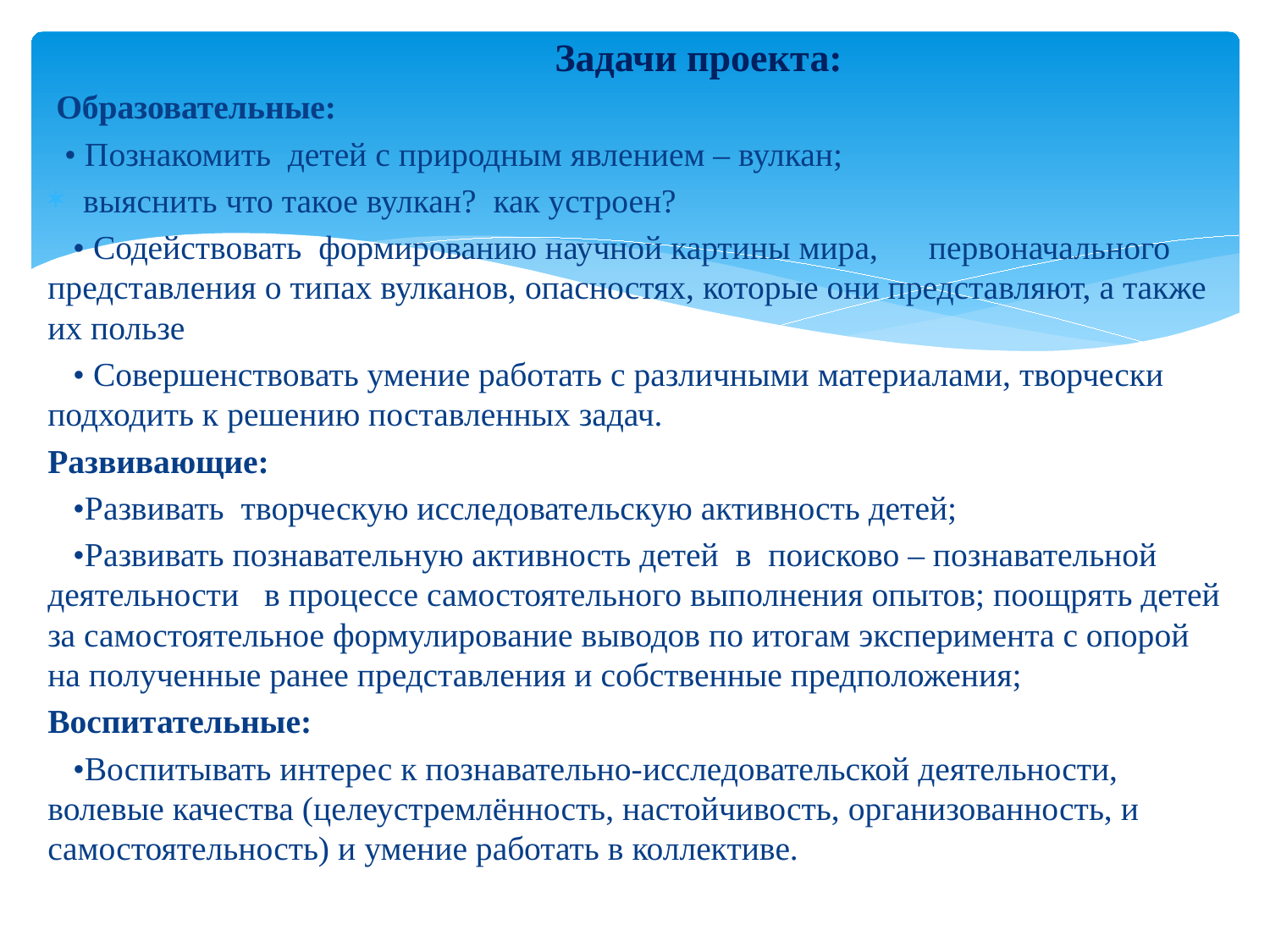

Задачи проекта:
 Образовательные:
  • Познакомить  детей с природным явлением – вулкан;
выяснить что такое вулкан?  как устроен?
   • Содействовать  формированию научной картины мира,      первоначального представления о типах вулканов, опасностях, которые они представляют, а также их пользе
   • Совершенствовать умение работать с различными материалами, творчески подходить к решению поставленных задач.
Развивающие:
   •Развивать  творческую исследовательскую активность детей;
   •Развивать познавательную активность детей  в  поисково – познавательной    деятельности   в процессе самостоятельного выполнения опытов; поощрять детей за самостоятельное формулирование выводов по итогам эксперимента с опорой на полученные ранее представления и собственные предположения;
Воспитательные:
   •Воспитывать интерес к познавательно-исследовательской деятельности, волевые качества (целеустремлённость, настойчивость, организованность, и самостоятельность) и умение работать в коллективе.